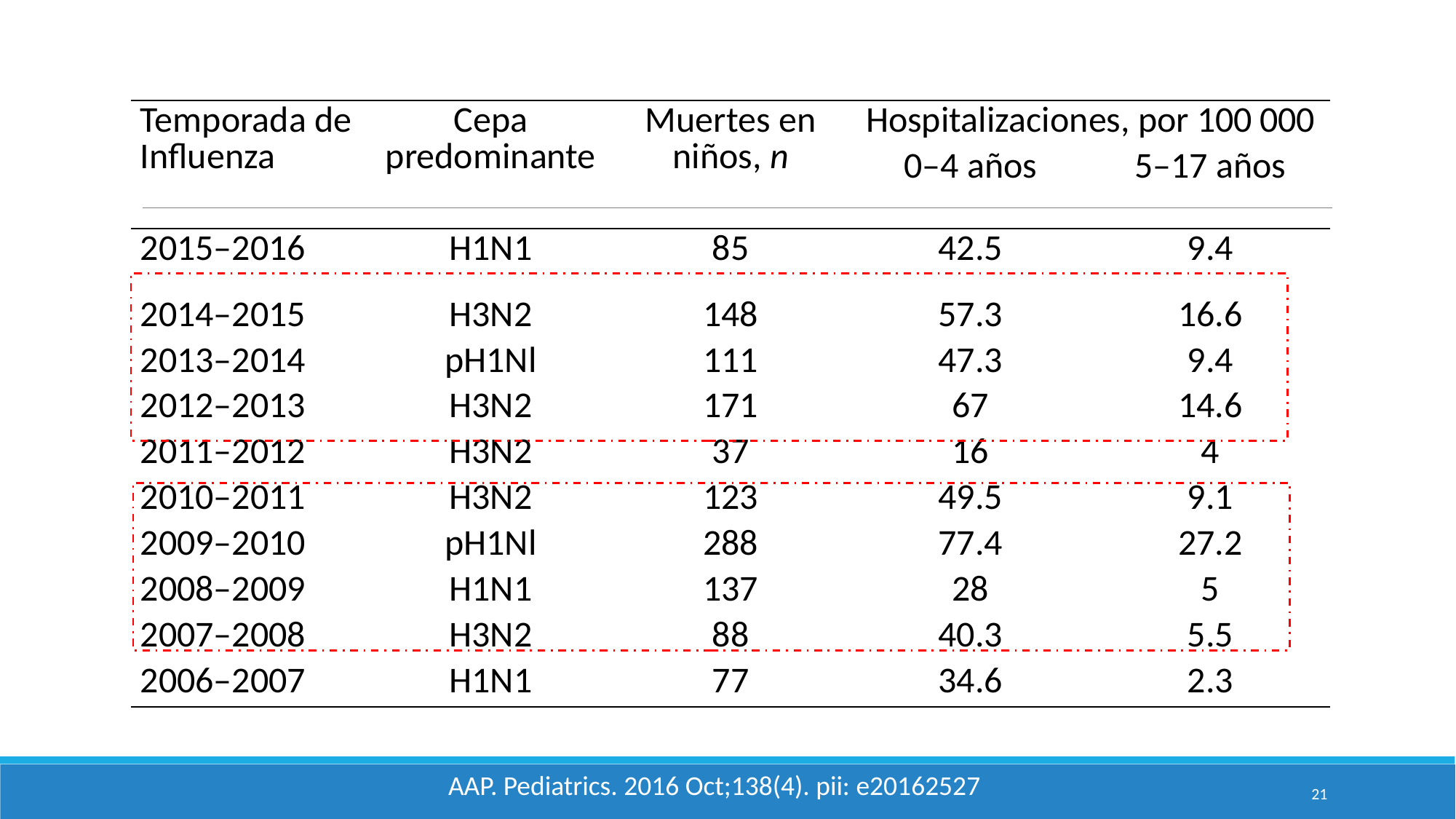

| Temporada de Influenza | Cepa predominante | Muertes en niños, n | Hospitalizaciones, por 100 000 |  |
| --- | --- | --- | --- | --- |
|  |  |  | 0–4 años | 5–17 años |
| 2015–2016 | H1N1 | 85 | 42.5 | 9.4 |
| 2014–2015 | H3N2 | 148 | 57.3 | 16.6 |
| 2013–2014 | pH1Nl | 111 | 47.3 | 9.4 |
| 2012–2013 | H3N2 | 171 | 67 | 14.6 |
| 2011–2012 | H3N2 | 37 | 16 | 4 |
| 2010–2011 | H3N2 | 123 | 49.5 | 9.1 |
| 2009–2010 | pH1Nl | 288 | 77.4 | 27.2 |
| 2008–2009 | H1N1 | 137 | 28 | 5 |
| 2007–2008 | H3N2 | 88 | 40.3 | 5.5 |
| 2006–2007 | H1N1 | 77 | 34.6 | 2.3 |

AAP. Pediatrics. 2016 Oct;138(4). pii: e20162527
21